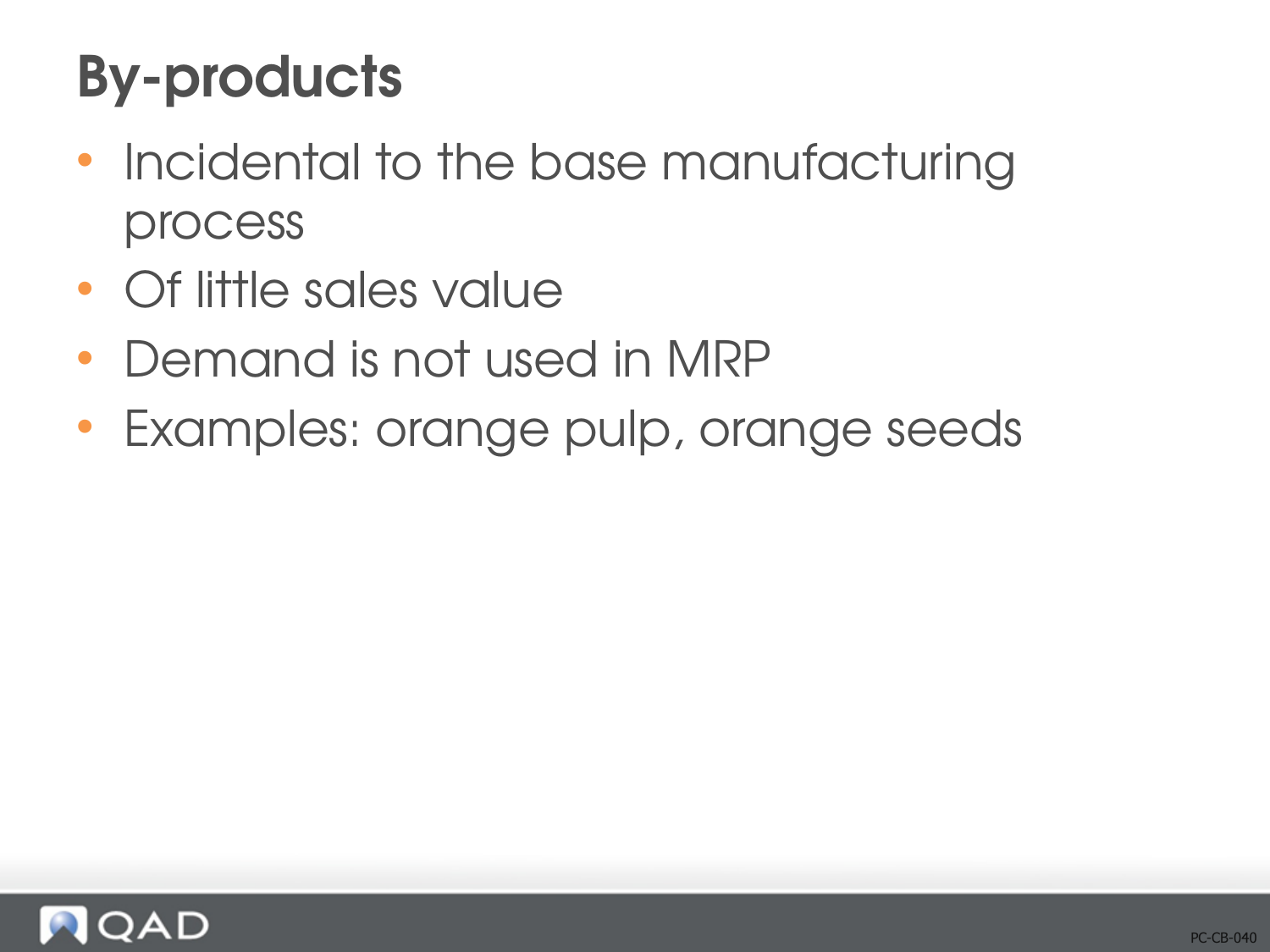

# By-products
Incidental to the base manufacturing process
Of little sales value
Demand is not used in MRP
Examples: orange pulp, orange seeds
PC-CB-040